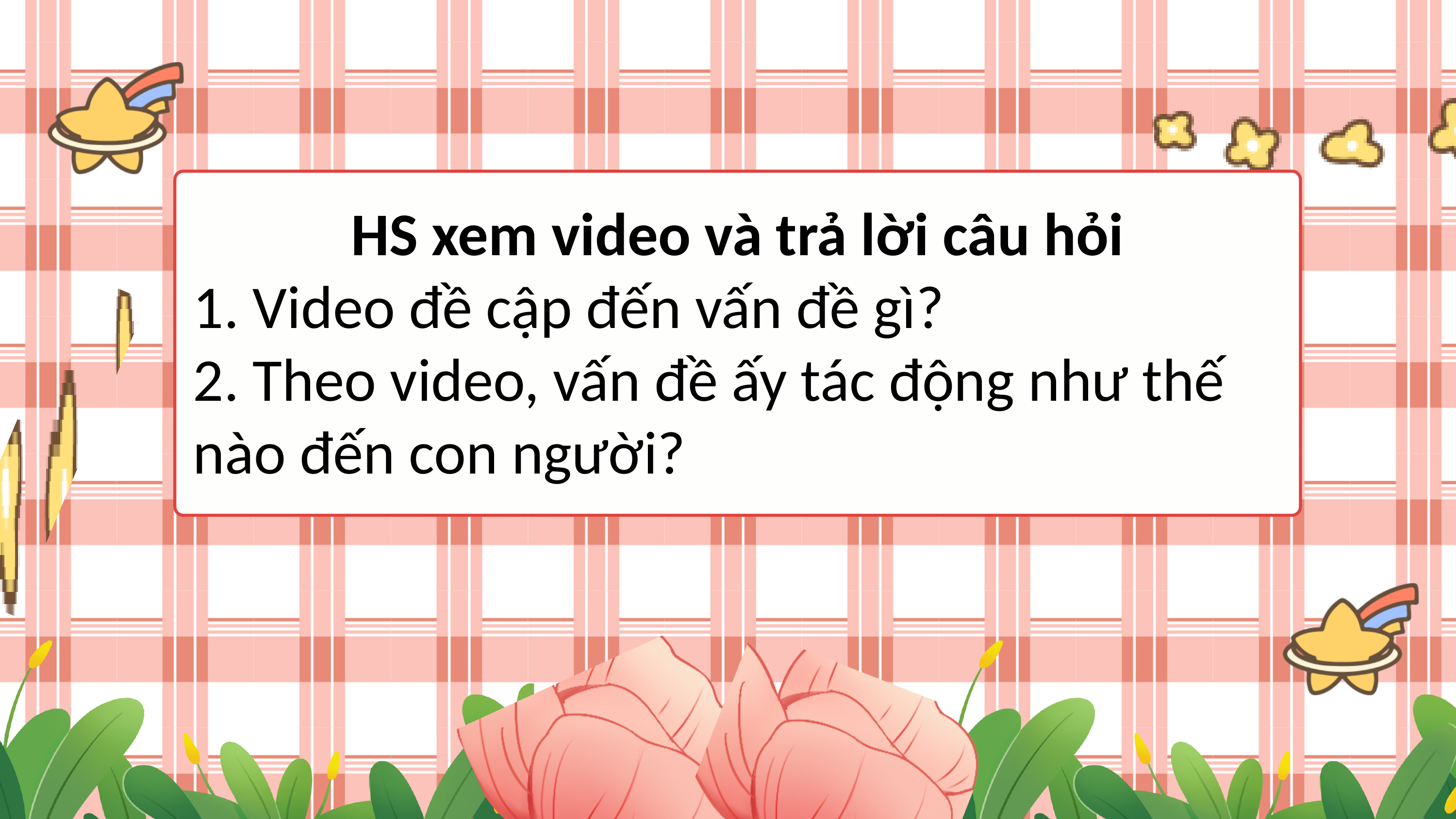

HS xem video và trả lời câu hỏi
1. Video đề cập đến vấn đề gì?
2. Theo video, vấn đề ấy tác động như thế nào đến con người?